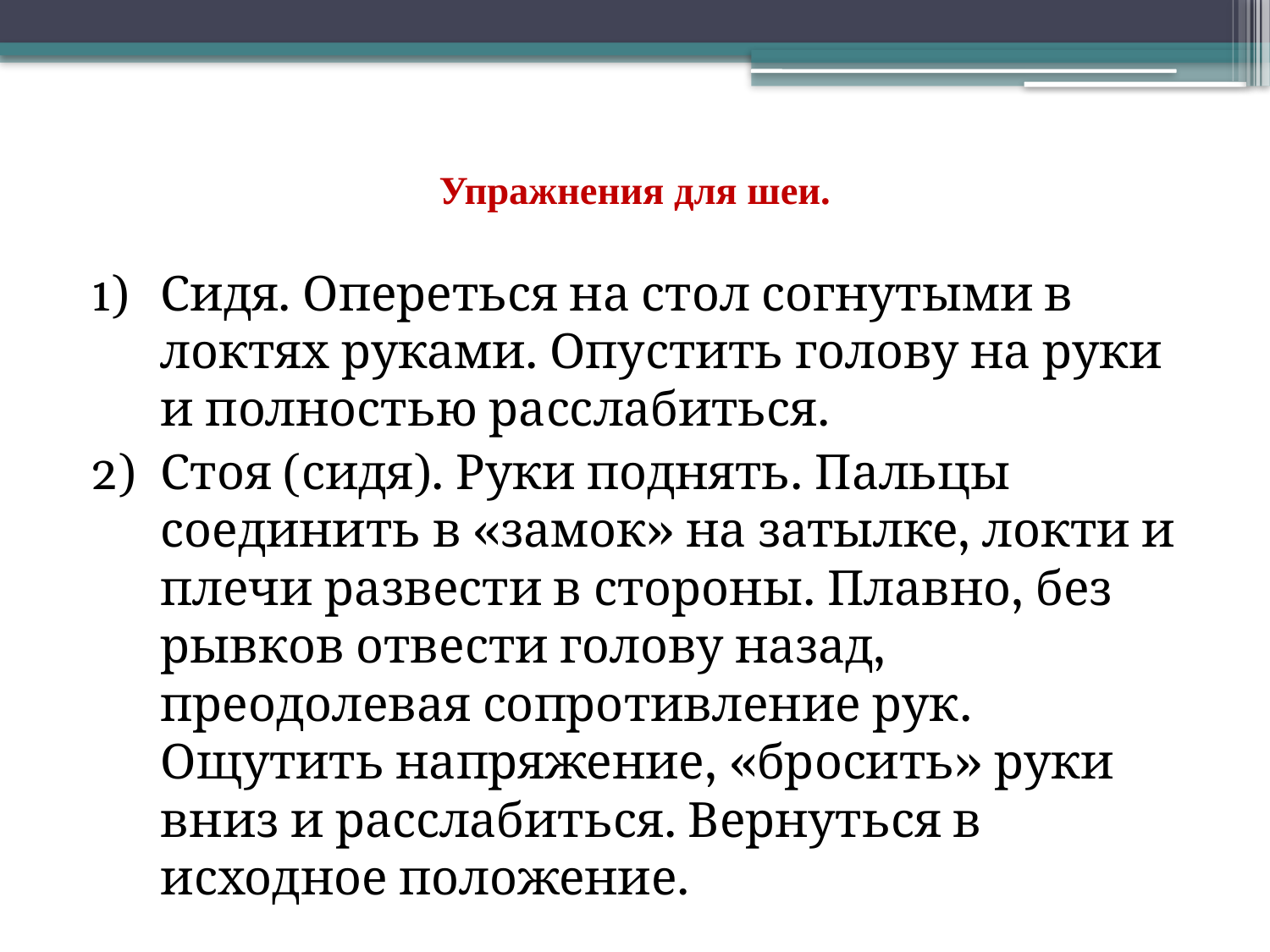

# Упражнения для шеи.
Сидя. Опереться на стол согнутыми в локтях руками. Опустить голову на руки и полностью расслабиться.
Стоя (сидя). Руки поднять. Пальцы соединить в «замок» на затылке, локти и плечи развести в стороны. Плавно, без рывков отвести голову назад, преодолевая сопротивление рук. Ощутить напряжение, «бросить» руки вниз и расслабиться. Вернуться в исходное положение.